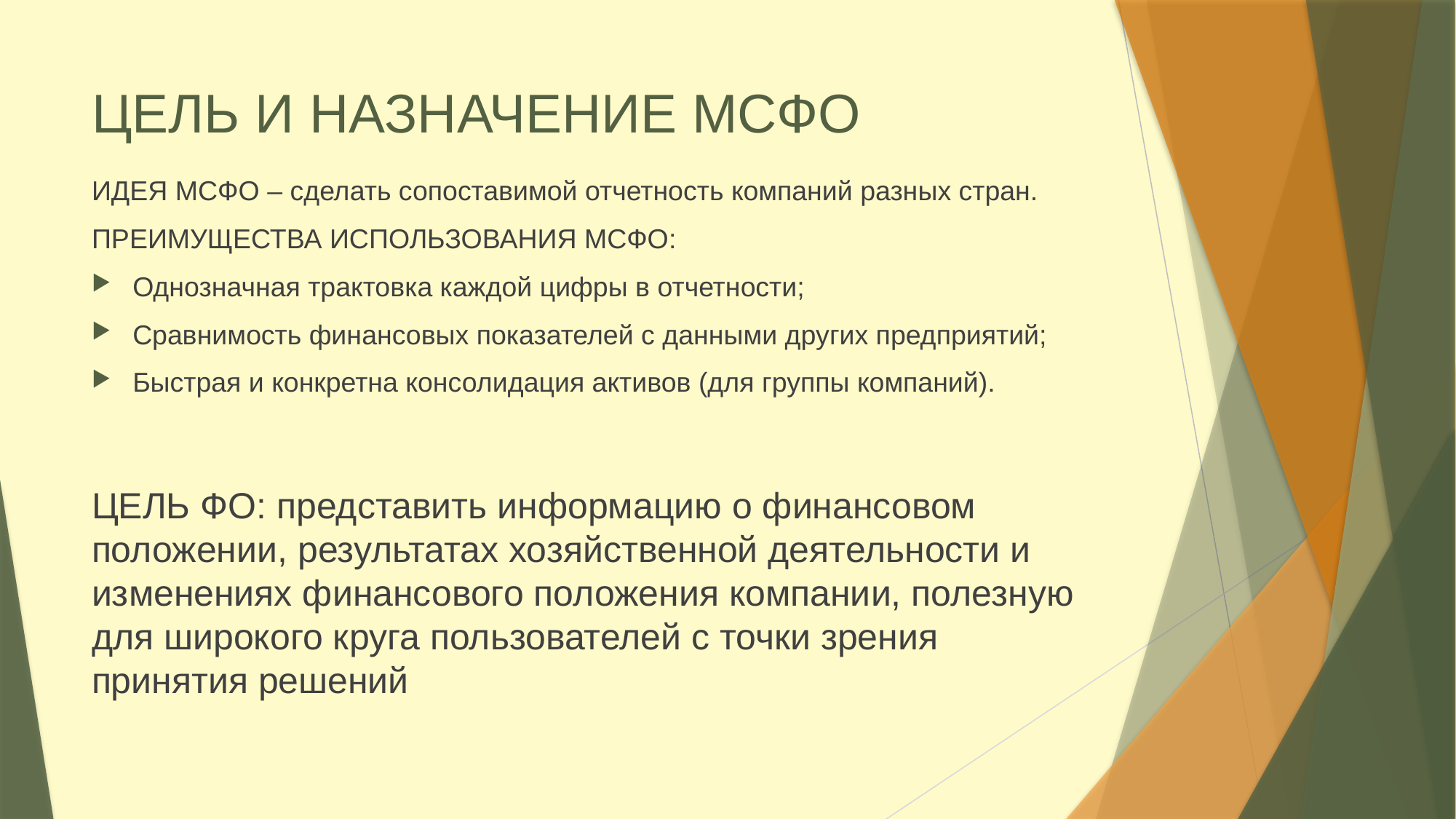

# ЦЕЛЬ И НАЗНАЧЕНИЕ МСФО
ИДЕЯ МСФО – сделать сопоставимой отчетность компаний разных стран.
ПРЕИМУЩЕСТВА ИСПОЛЬЗОВАНИЯ МСФО:
Однозначная трактовка каждой цифры в отчетности;
Сравнимость финансовых показателей с данными других предприятий;
Быстрая и конкретна консолидация активов (для группы компаний).
ЦЕЛЬ ФО: представить информацию о финансовом положении, результатах хозяйственной деятельности и изменениях финансового положения компании, полезную для широкого круга пользователей с точки зрения принятия решений